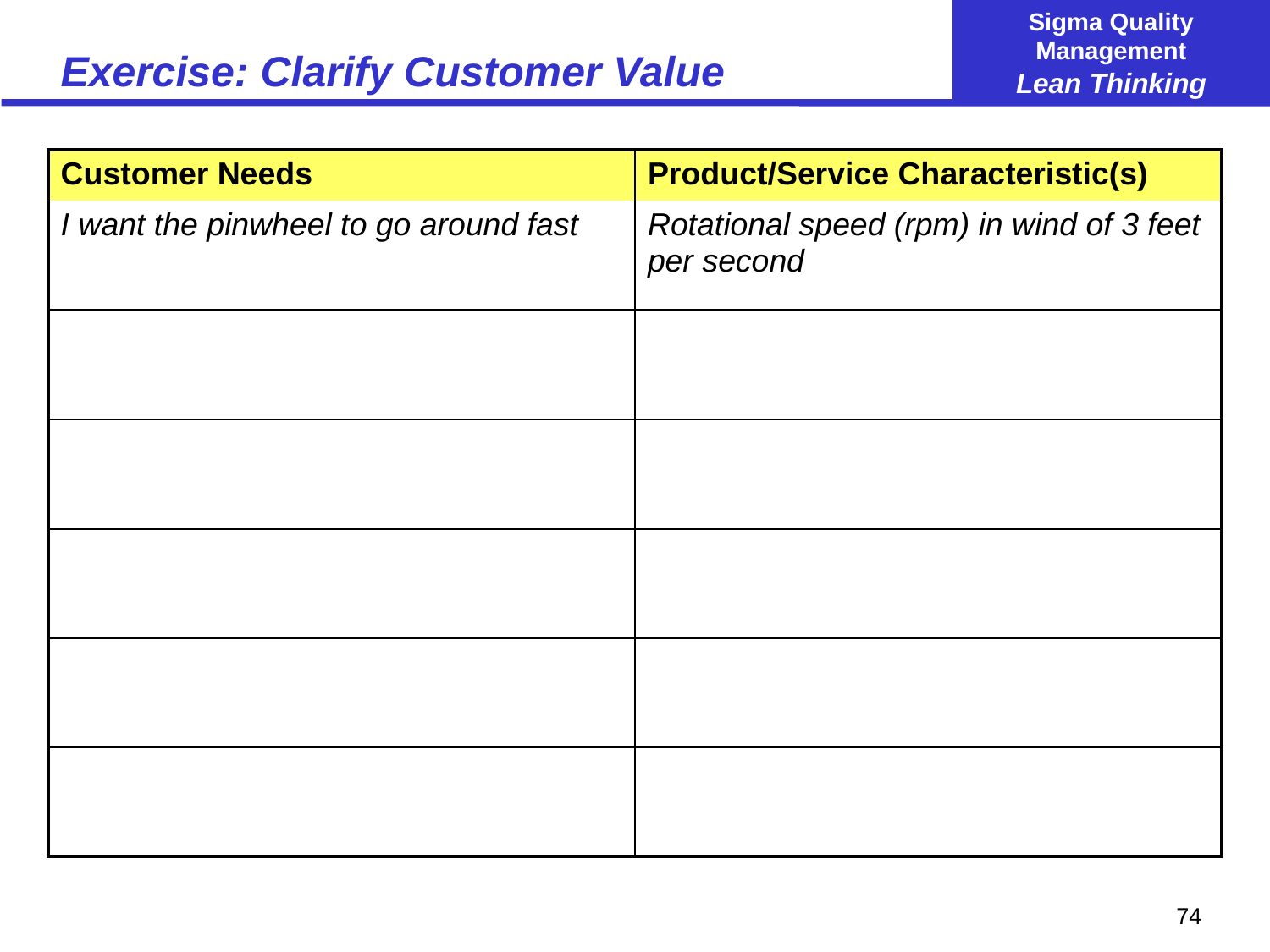

# Exercise: Clarify Customer Value
| Customer Needs | Product/Service Characteristic(s) |
| --- | --- |
| I want the pinwheel to go around fast | Rotational speed (rpm) in wind of 3 feet per second |
|  |  |
|  |  |
|  |  |
|  |  |
|  |  |